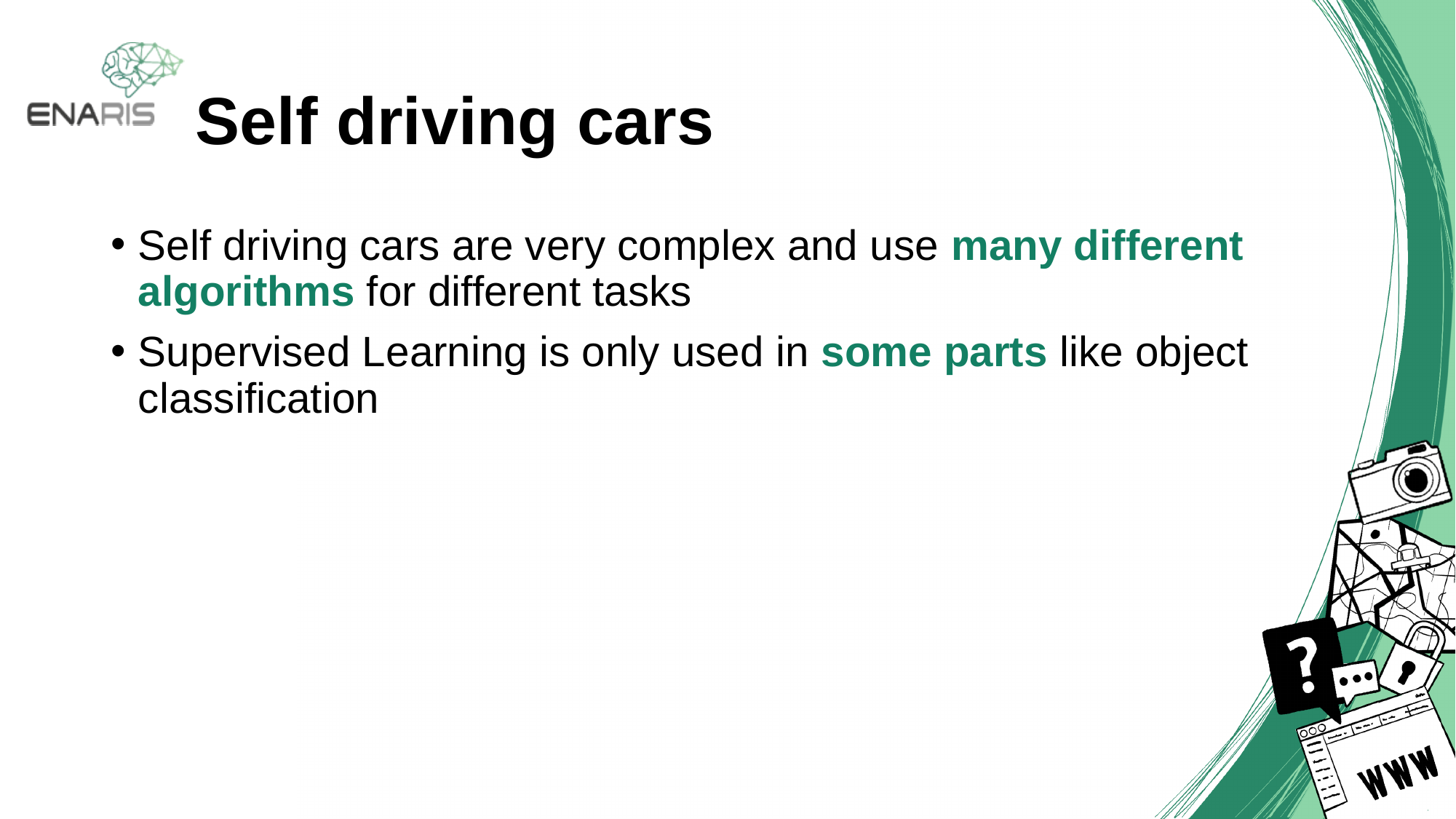

# Self driving cars
Self driving cars are very complex and use many different algorithms for different tasks
Supervised Learning is only used in some parts like object classification